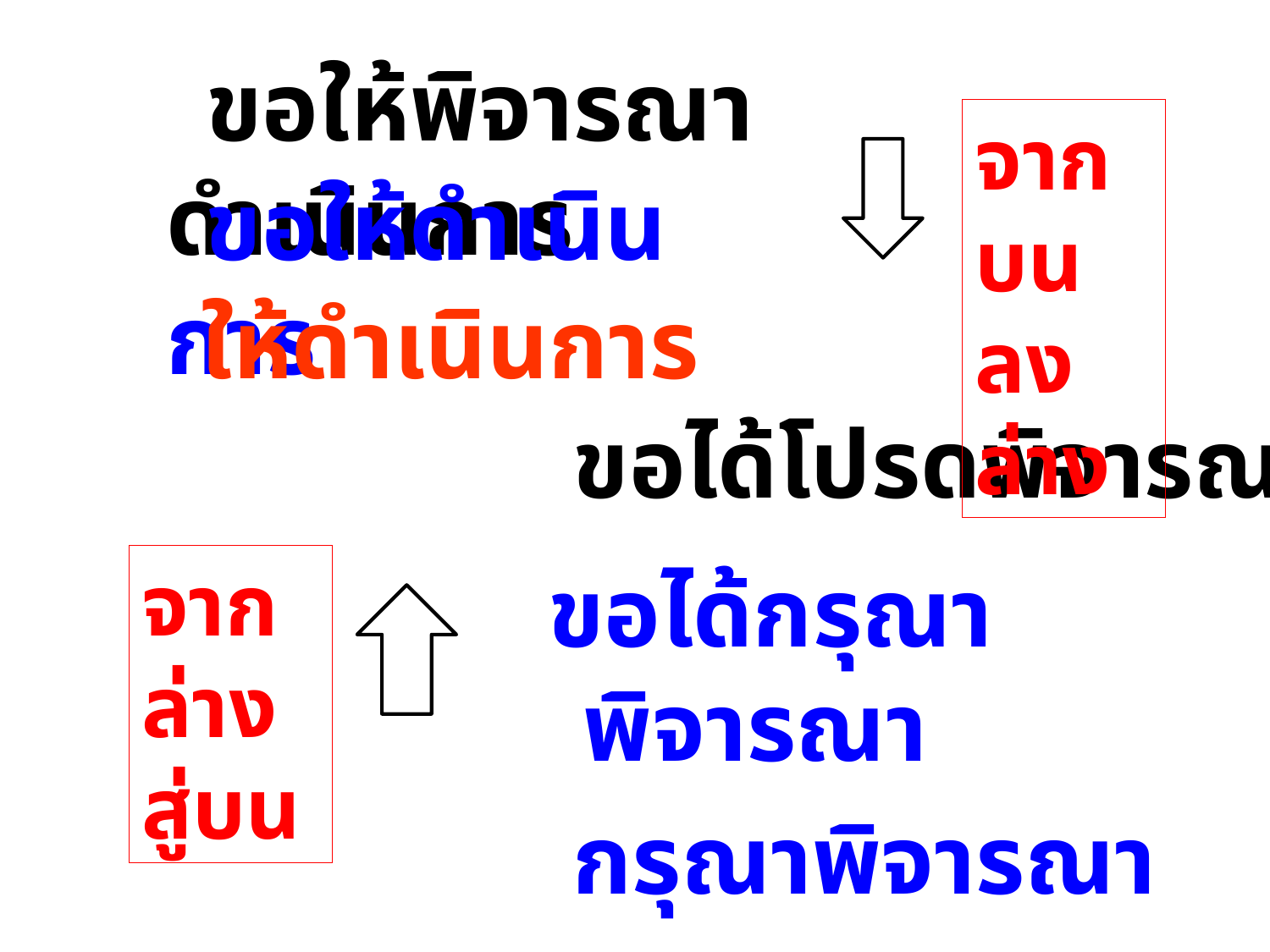

ขอให้พิจารณาดำเนินการ
จากบน
ลงล่าง

     ขอให้ดำเนินการ

    ให้ดำเนินการ
     ขอได้โปรดพิจารณา
จากล่าง
สู่บน
  ขอได้กรุณาพิจารณา
   กรุณาพิจารณา